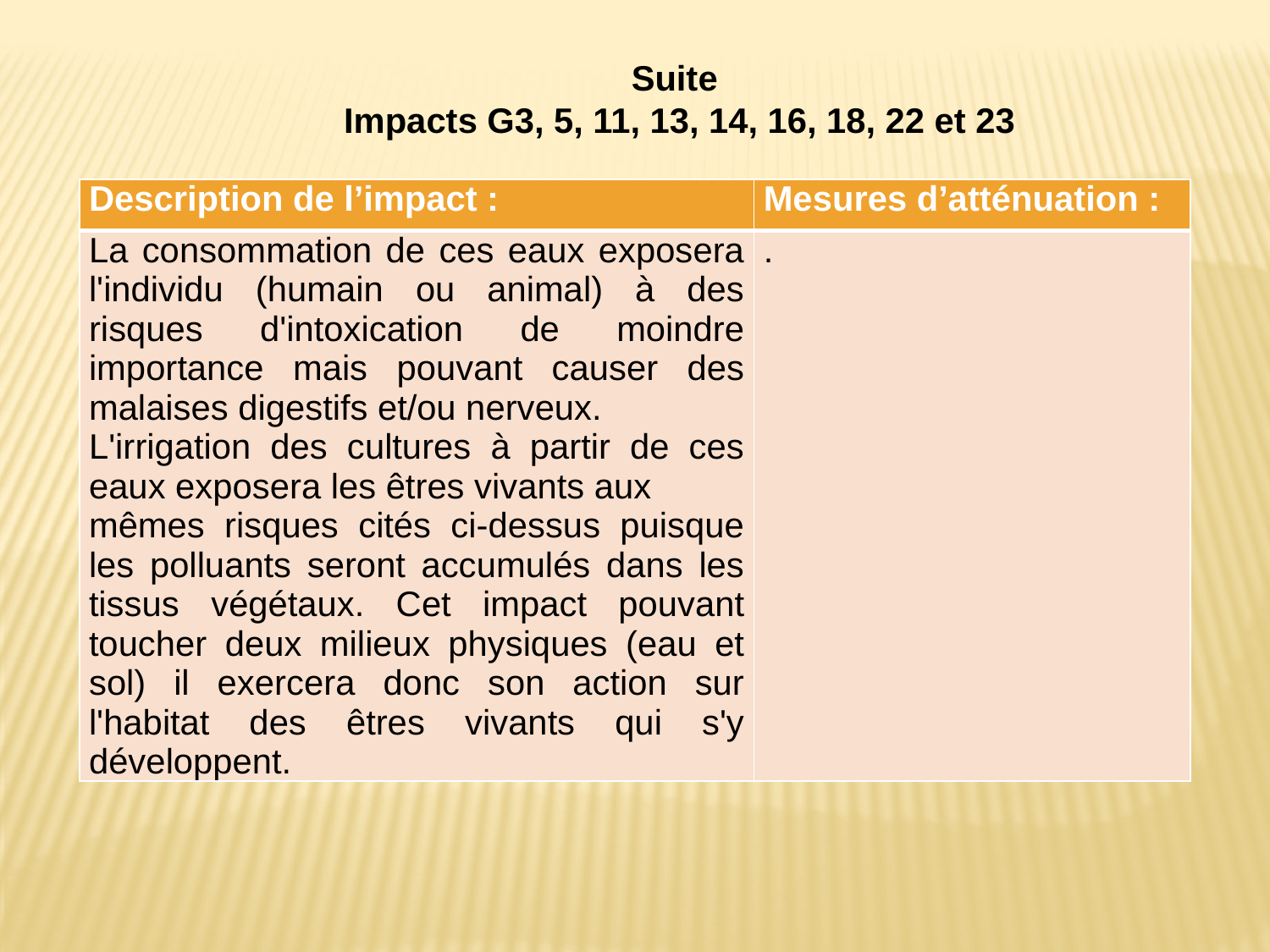

Suite
Impacts G3, 5, 11, 13, 14, 16, 18, 22 et 23

| Description de l’impact : | Mesures d’atténuation : |
| --- | --- |
| La consommation de ces eaux exposera l'individu (humain ou animal) à des risques d'intoxication de moindre importance mais pouvant causer des malaises digestifs et/ou nerveux. L'irrigation des cultures à partir de ces eaux exposera les êtres vivants aux mêmes risques cités ci-dessus puisque les polluants seront accumulés dans les tissus végétaux. Cet impact pouvant toucher deux milieux physiques (eau et sol) il exercera donc son action sur l'habitat des êtres vivants qui s'y développent. | . |